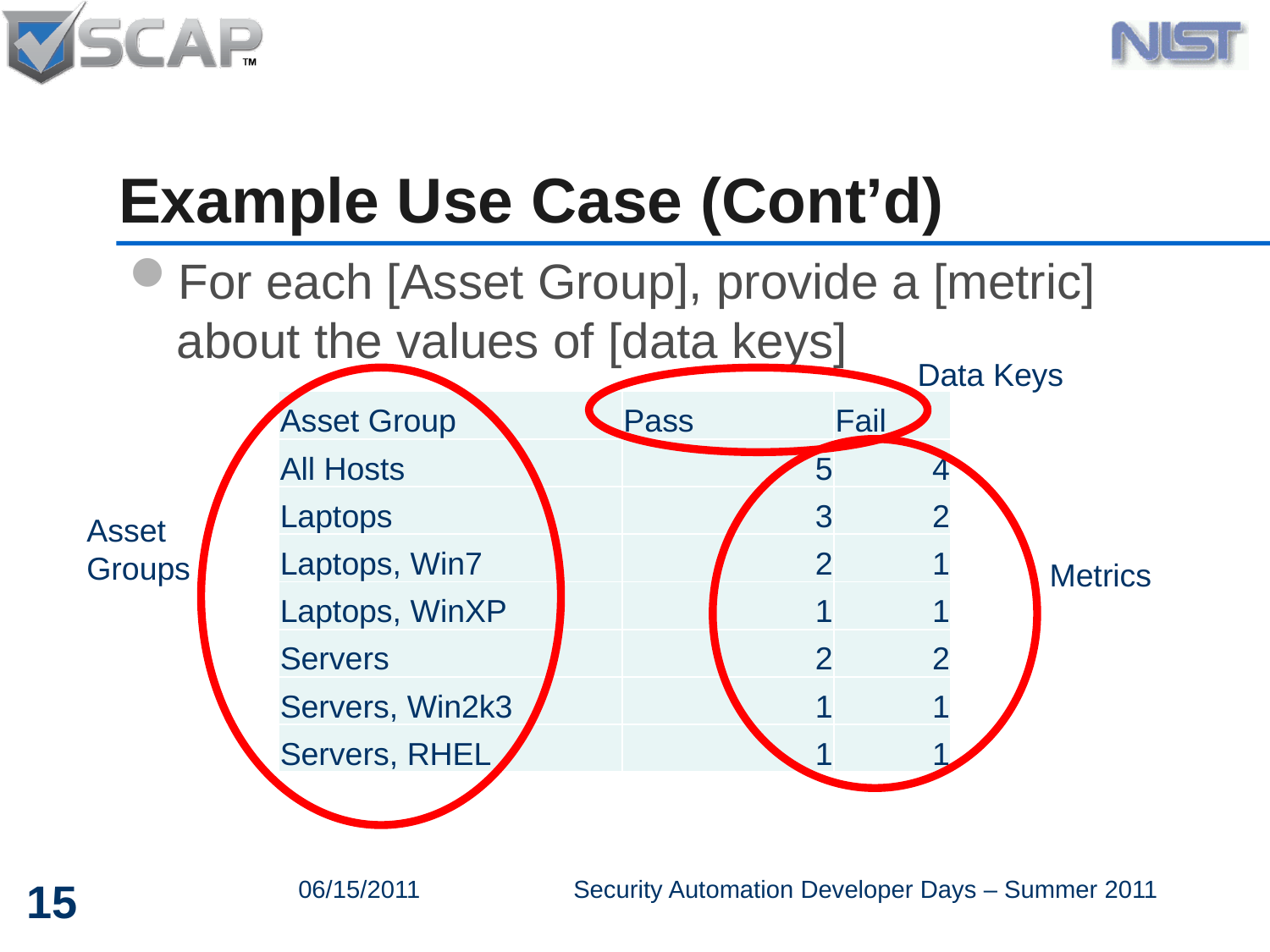

# Example Use Case (Cont’d)
For each [Asset Group], provide a [metric] about the values of [data keys]
Data Keys

| Asset Group | Pass | Fail |
| --- | --- | --- |
| All Hosts | 5 | 4 |
| Laptops | 3 | 2 |
| Laptops, Win7 | 2 | 1 |
| Laptops, WinXP | 1 | 1 |
| Servers | 2 | 2 |
| Servers, Win2k3 | 1 | 1 |
| Servers, RHEL | 1 | 1 |

Asset
Groups
Metrics
15
06/15/2011
Security Automation Developer Days – Summer 2011